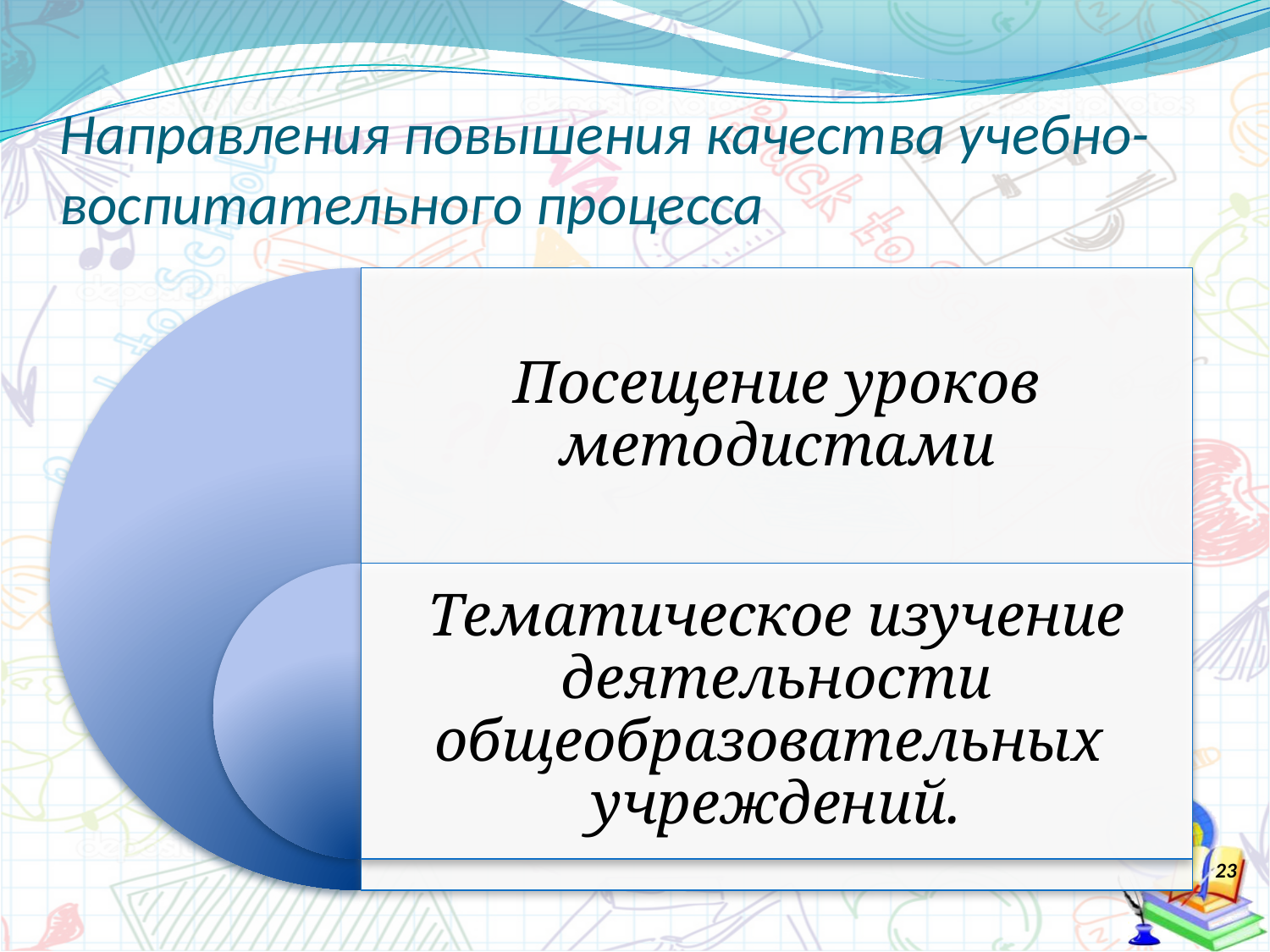

# Направления повышения качества учебно-воспитательного процесса
Посещение уроков методистами
Тематическое изучение деятельности общеобразовательных  учреждений.
23